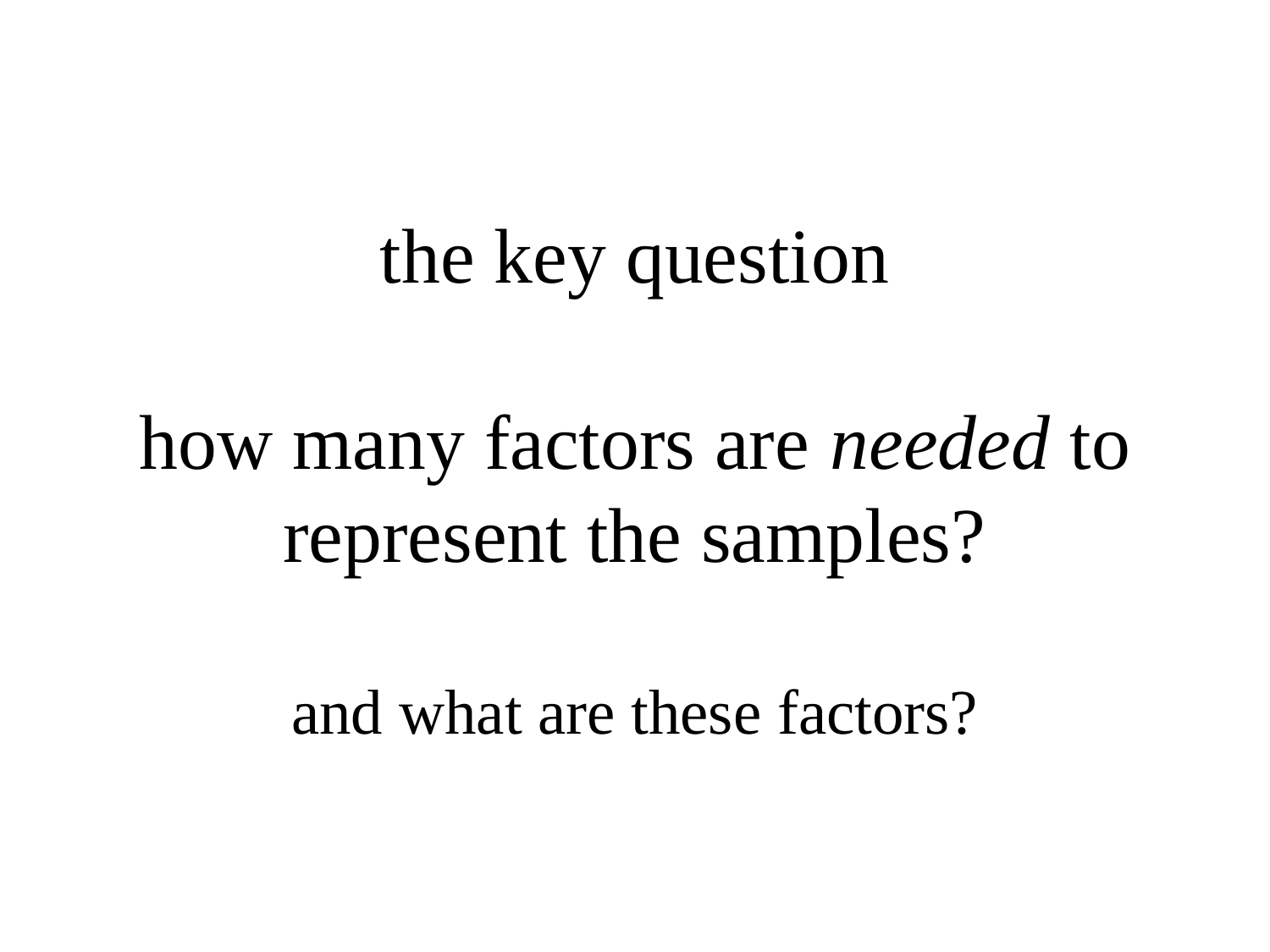

# the key question how many factors are needed to represent the samples? and what are these factors?